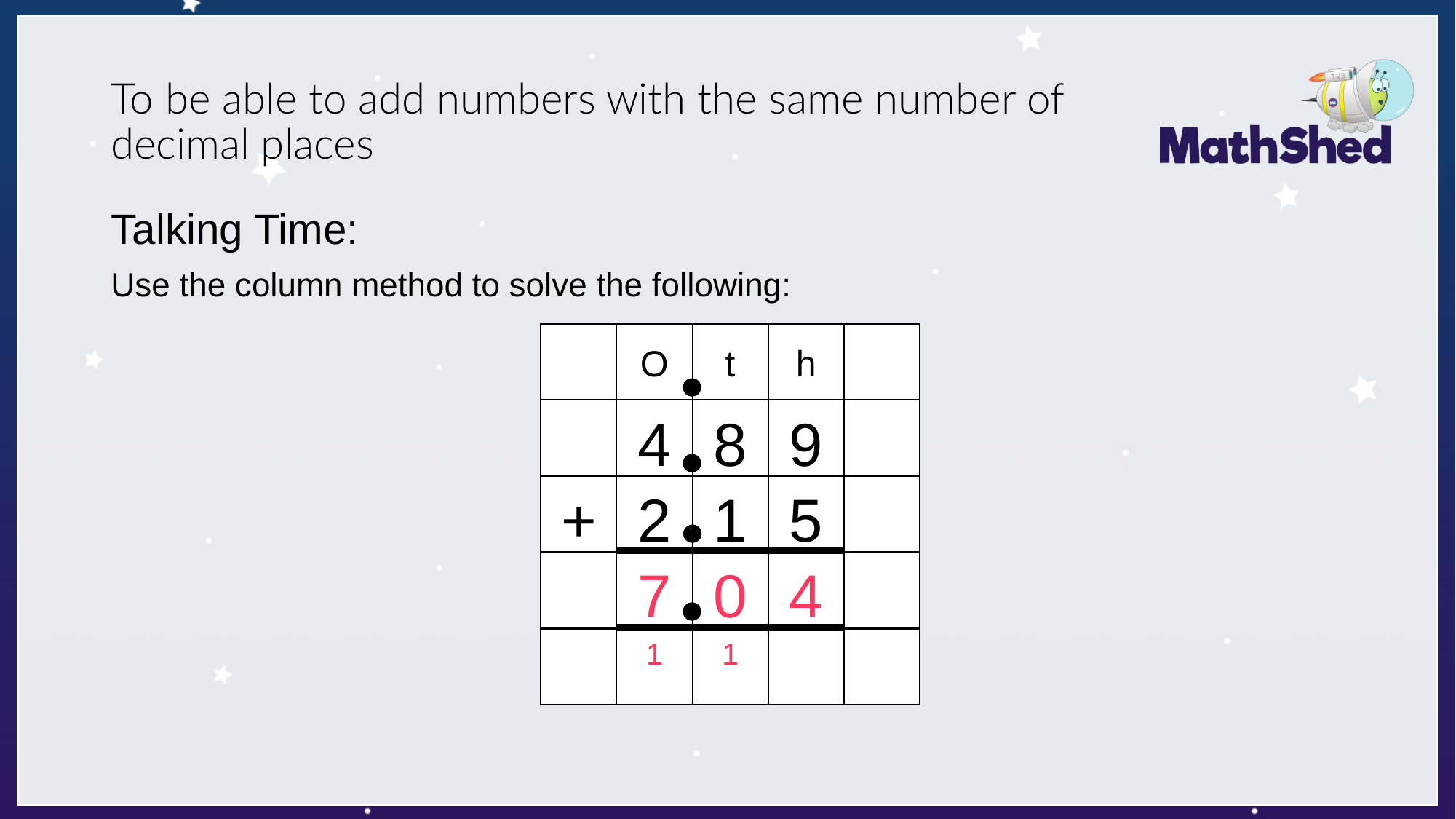

# To be able to add numbers with the same number of decimal places
Talking Time:
Use the column method to solve the following:

O

t
h

4
8
9

+
2
1
5

7
0
4

1
1